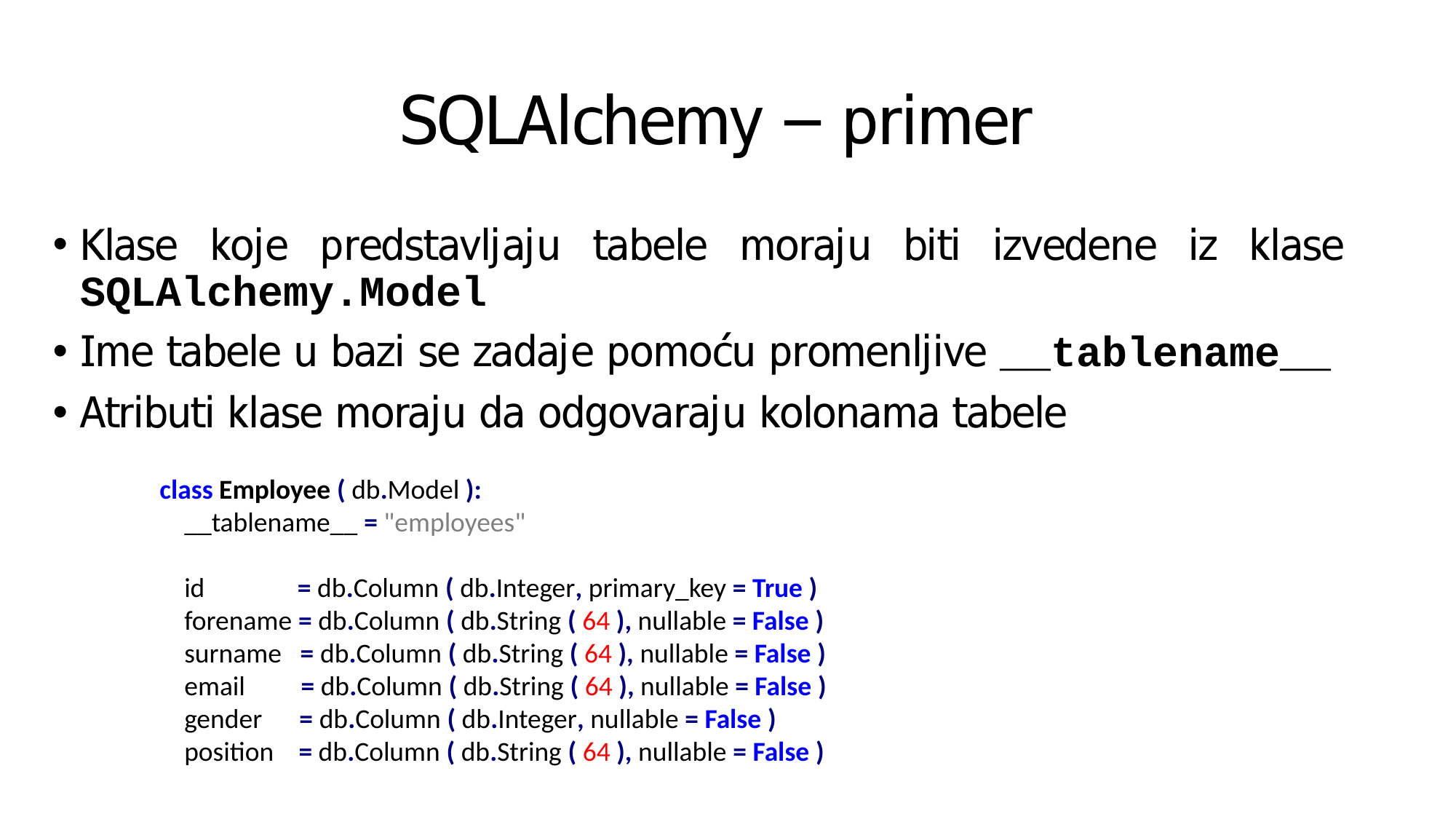

# SQLAlchemy – primer
Klase koje predstavljaju tabele moraju biti izvedene iz klase SQLAlchemy.Model
Ime tabele u bazi se zadaje pomoću promenljive __tablename__
Atributi klase moraju da odgovaraju kolonama tabele
class Employee ( db.Model ):
    __tablename__ = "employees"

    id               = db.Column ( db.Integer, primary_key = True )
    forename = db.Column ( db.String ( 64 ), nullable = False )
    surname   = db.Column ( db.String ( 64 ), nullable = False )
    email         = db.Column ( db.String ( 64 ), nullable = False )
    gender      = db.Column ( db.Integer, nullable = False )
    position    = db.Column ( db.String ( 64 ), nullable = False )